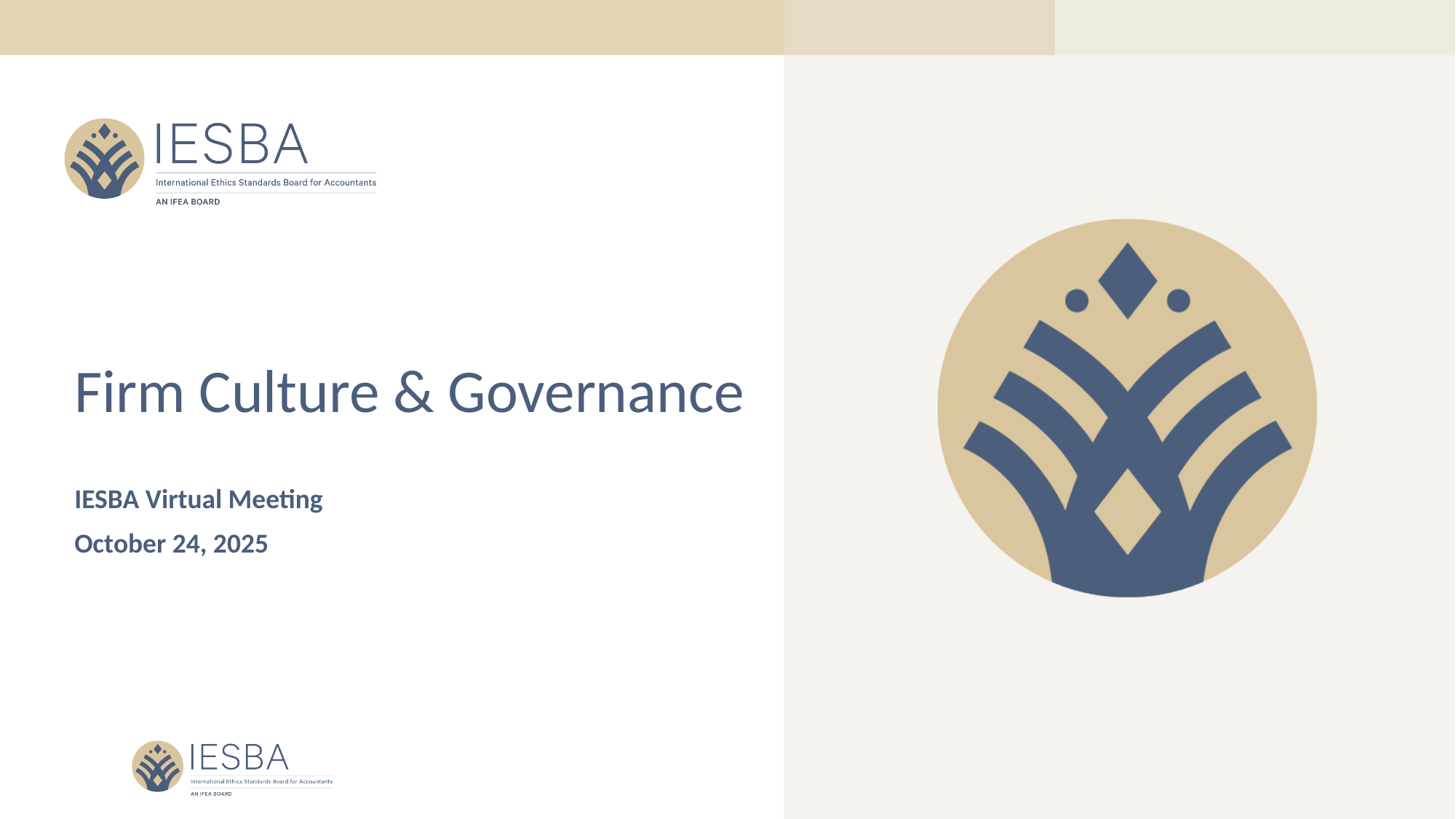

# Firm Culture & Governance
IESBA Virtual Meeting
October 24, 2025